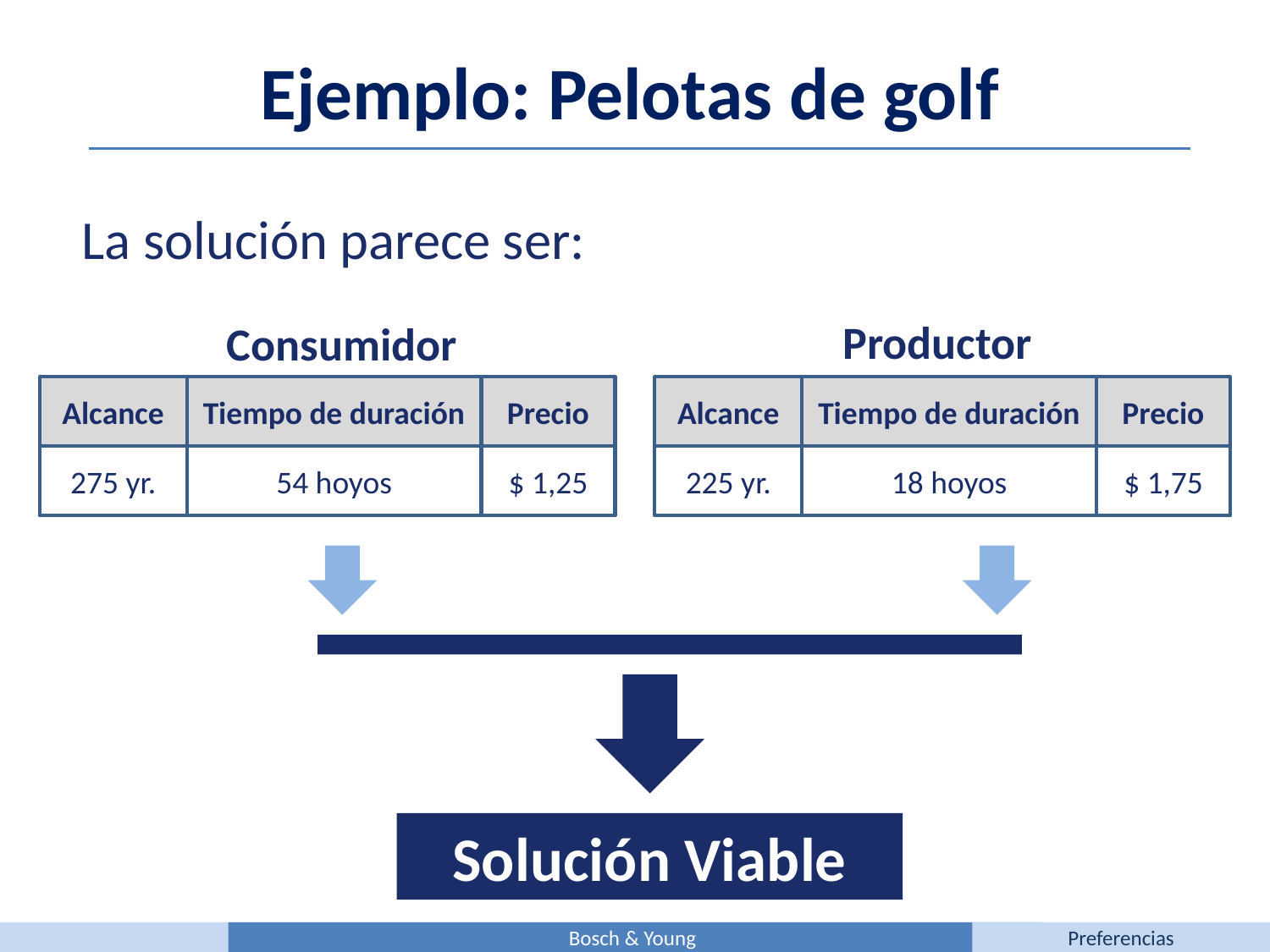

Ejemplo: Pelotas de golf
La solución parece ser:
Productor
Consumidor
Alcance
Tiempo de duración
Precio
275 yr.
54 hoyos
$ 1,25
Alcance
Tiempo de duración
Precio
225 yr.
18 hoyos
$ 1,75

Solución Viable

Bosch & Young
Preferencias